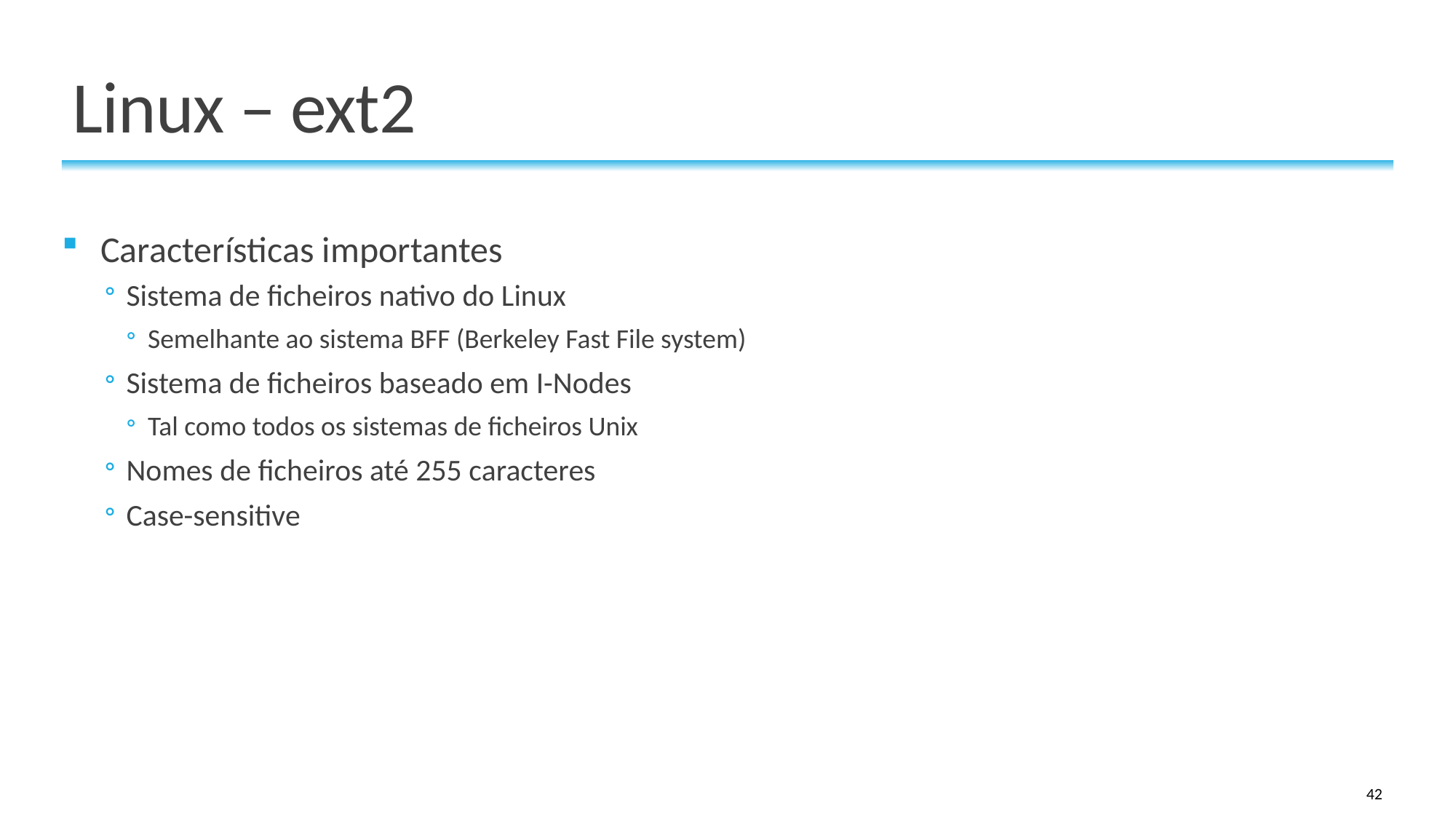

# Linux – ext2
Características importantes
Sistema de ficheiros nativo do Linux
Semelhante ao sistema BFF (Berkeley Fast File system)
Sistema de ficheiros baseado em I-Nodes
Tal como todos os sistemas de ficheiros Unix
Nomes de ficheiros até 255 caracteres
Case-sensitive

42